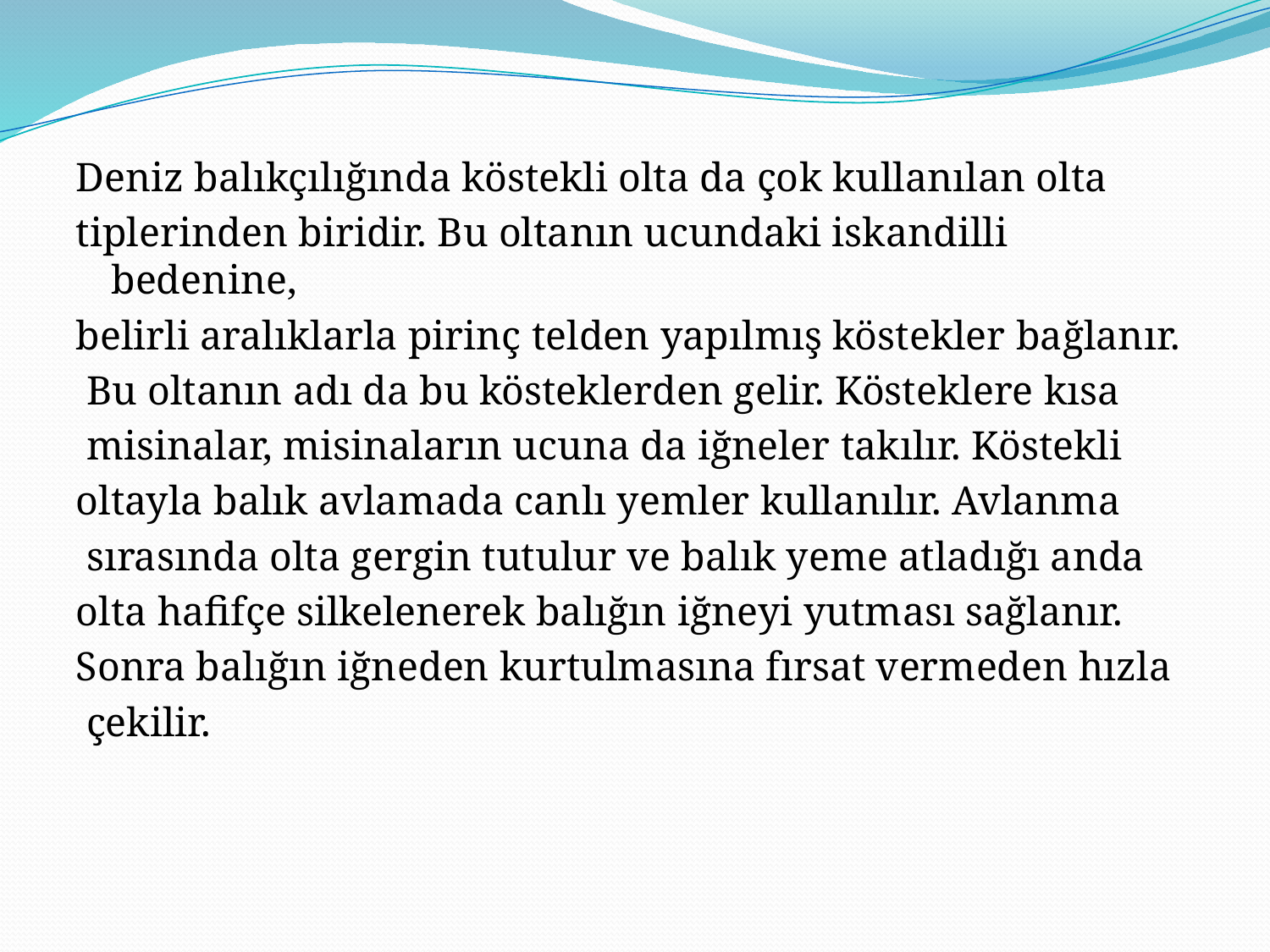

Deniz balıkçılığında köstekli olta da çok kullanılan olta
tiplerinden biridir. Bu oltanın ucundaki iskandilli bedenine,
belirli aralıklarla pirinç telden yapılmış köstekler bağlanır.
 Bu oltanın adı da bu kösteklerden gelir. Kösteklere kısa
 misinalar, misinaların ucuna da iğneler takılır. Köstekli
oltayla balık avlamada canlı yemler kullanılır. Avlanma
 sırasında olta gergin tutulur ve balık yeme atladığı anda
olta hafifçe silkelenerek balığın iğneyi yutması sağlanır.
Sonra balığın iğneden kurtulmasına fırsat vermeden hızla
 çekilir.